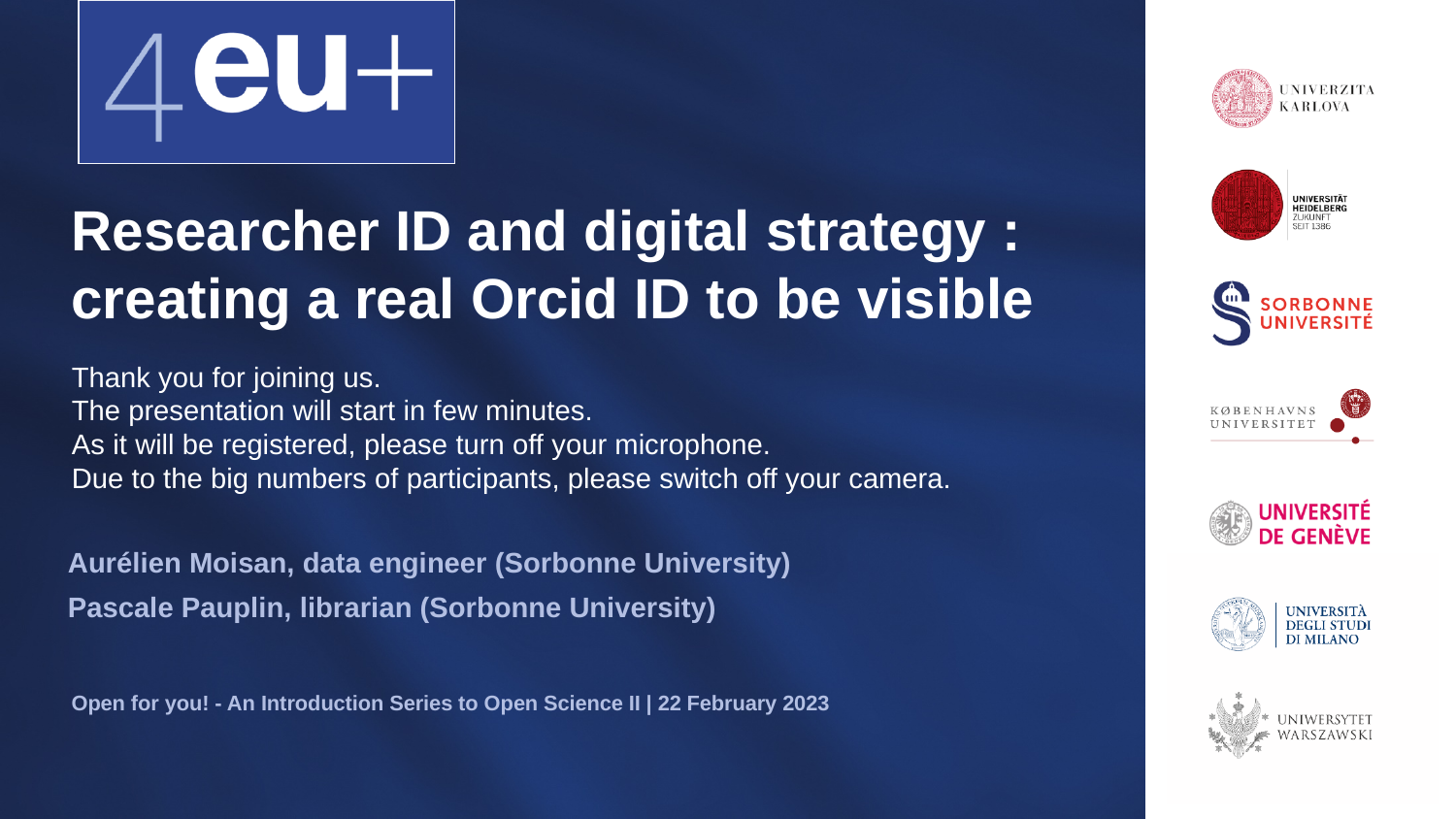

# Researcher ID and digital strategy : creating a real Orcid ID to be visible
Thank you for joining us.
The presentation will start in few minutes.
As it will be registered, please turn off your microphone.
Due to the big numbers of participants, please switch off your camera.
Aurélien Moisan, data engineer (Sorbonne University)
Pascale Pauplin, librarian (Sorbonne University)
Open for you! - An Introduction Series to Open Science II | 22 February 2023